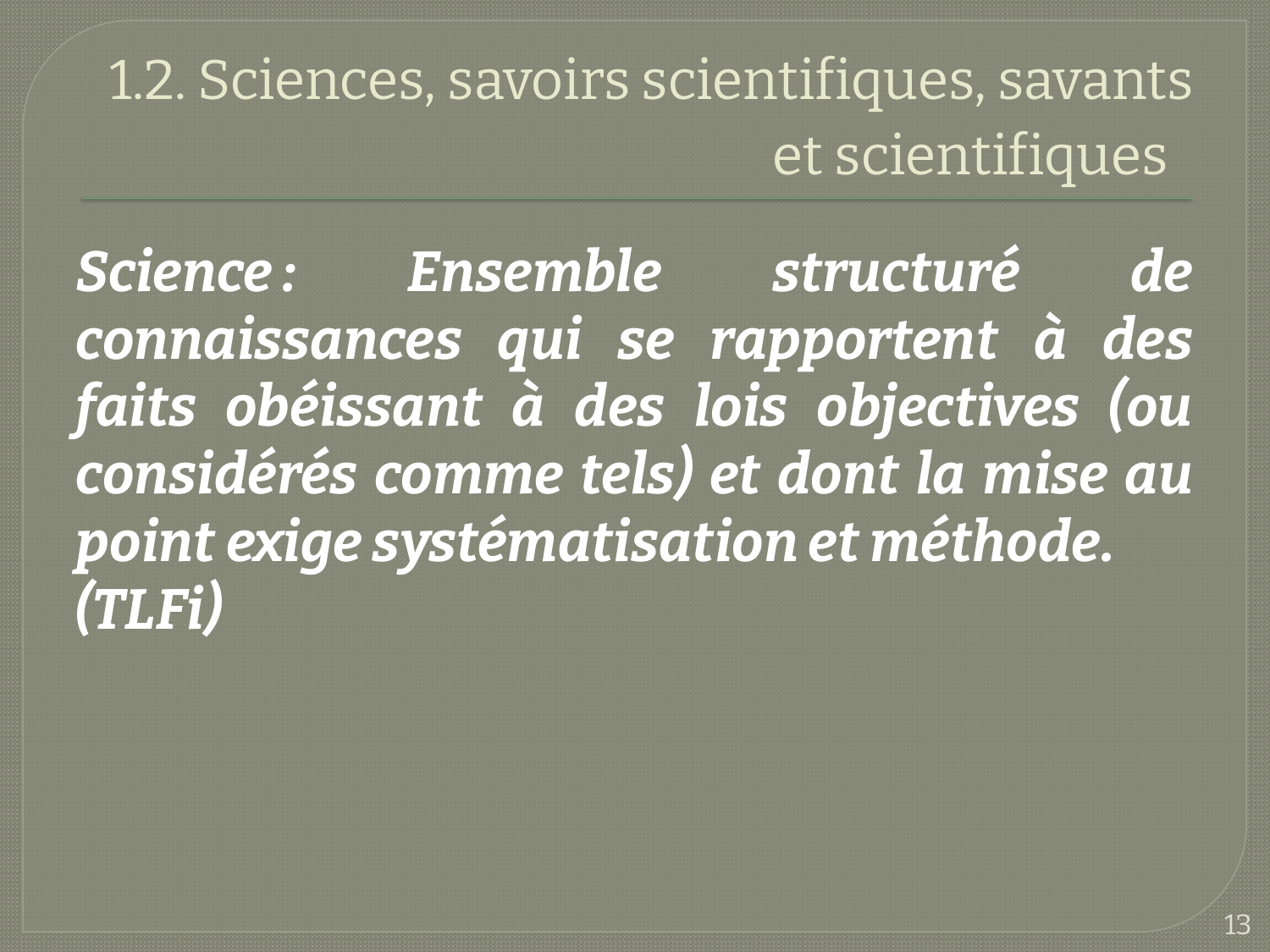

# 1.2. Sciences, savoirs scientifiques, savants et scientifiques
Science : Ensemble structuré de connaissances qui se rapportent à des faits obéissant à des lois objectives (ou considérés comme tels) et dont la mise au point exige systématisation et méthode.
(TLFi)

13